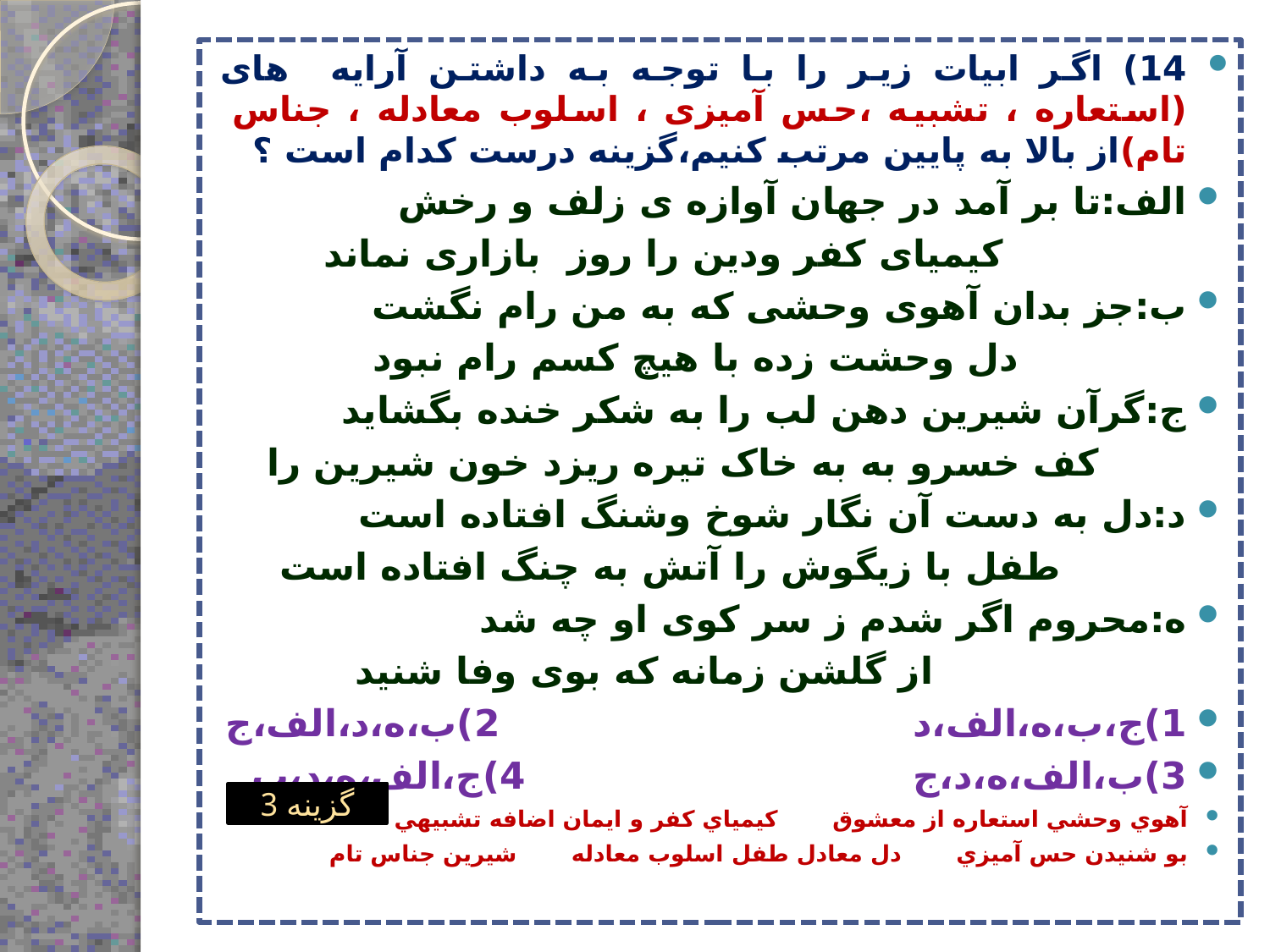

14) اگر ابیات زیر را با توجه به داشتن آرایه  های (استعاره ، تشبیه ،حس آمیزی ، اسلوب معادله ، جناس  تام)از بالا به پایین مرتب کنیم،گزینه درست کدام است ؟
الف:تا بر آمد در جهان آوازه ی زلف و رخش
         کیمیای کفر ودین را روز  بازاری نماند
ب:جز بدان آهوی وحشی که به من رام نگشت
    دل وحشت زده با هیچ کسم رام نبود
ج:گرآن شیرین دهن لب را به شکر خنده بگشاید
     کف خسرو به به خاک تیره ریزد خون شیرین را
د:دل به دست آن نگار شوخ وشنگ افتاده است
       طفل با زیگوش را آتش به چنگ افتاده است
ه:محروم اگر شدم ز سر کوی او چه شد
           از گلشن زمانه که بوی وفا شنید
1)ج،ب،ه،الف،د                                2)ب،ه،د،الف،ج
3)ب،الف،ه،د،ج                              4)ج،الف،ه،د،ب
آهوي وحشي استعاره از معشوق       كيمياي كفر و ايمان اضافه تشبيهي
بو شنيدن حس آميزي       دل معادل طفل اسلوب معادله       شيرين جناس تام

گزینه 3